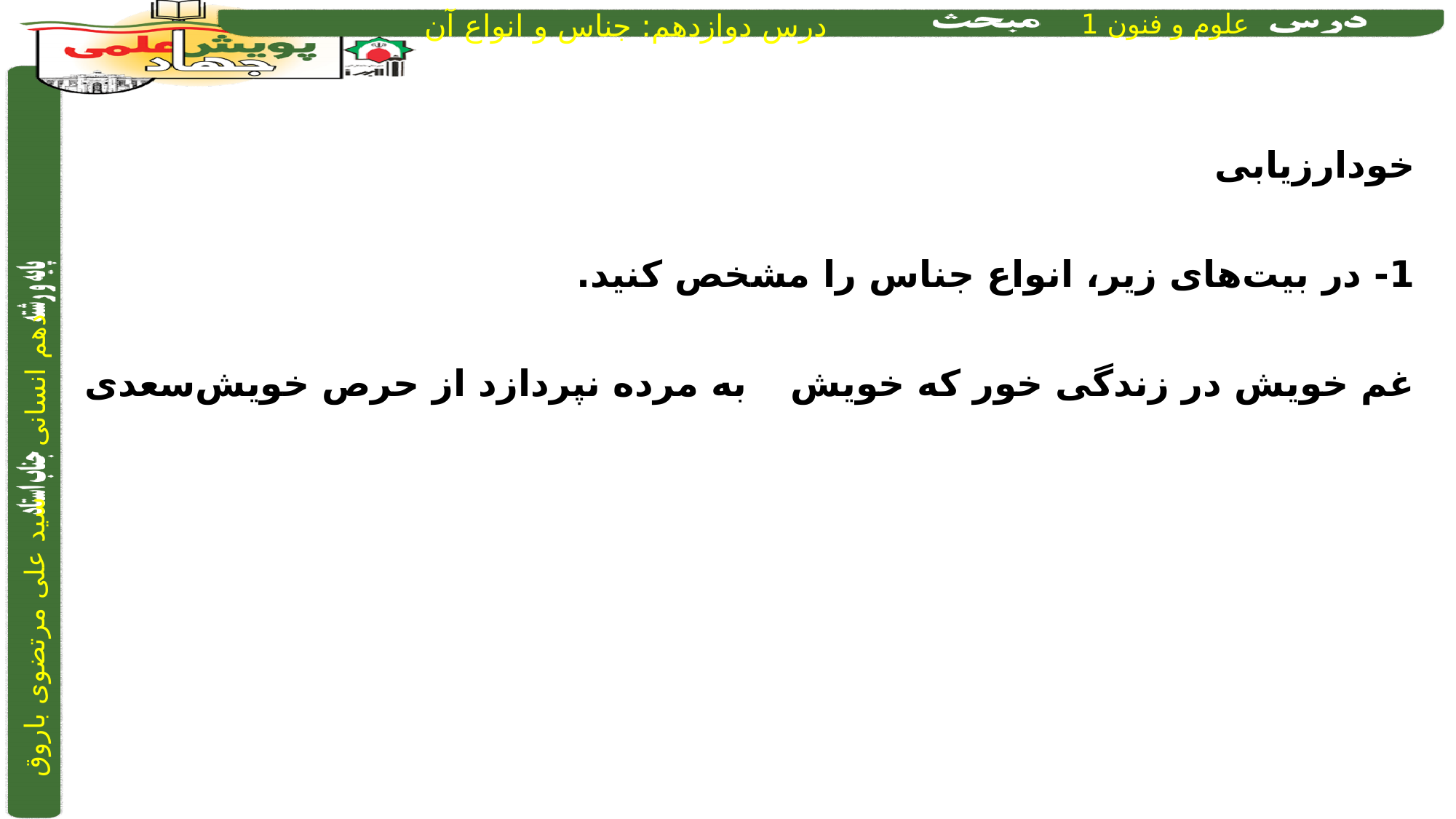

خودارزیابی
1- در بیت‌های زیر، انواع جناس را مشخص کنید.
غم خویش در زندگی خور که خویش		 به مرده نپردازد از حرص خویش	سعدی